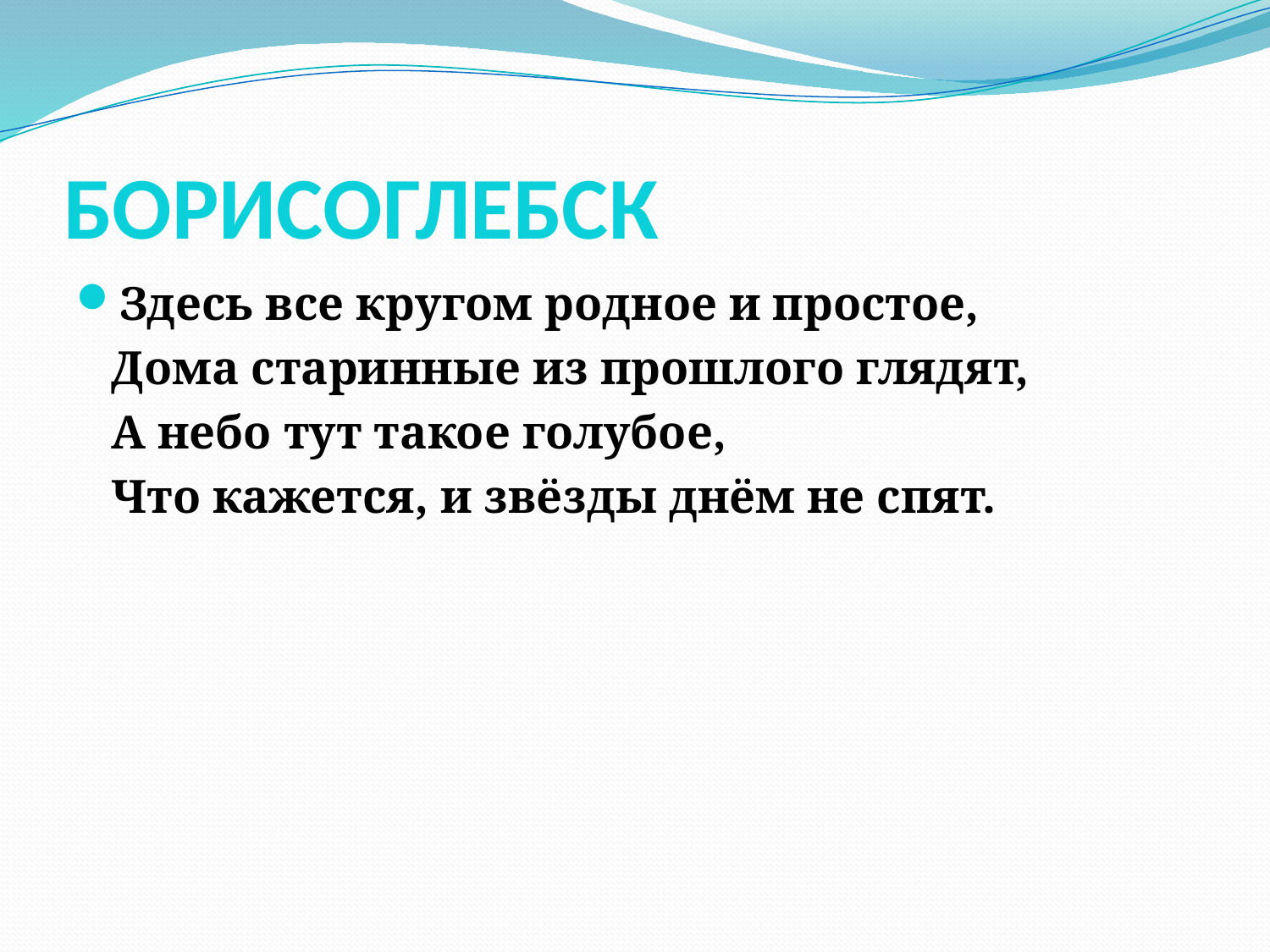

# БОРИСОГЛЕБСК
Здесь все кругом родное и простое,
   Дома старинные из прошлого глядят,
   А небо тут такое голубое,
   Что кажется, и звёзды днём не спят.